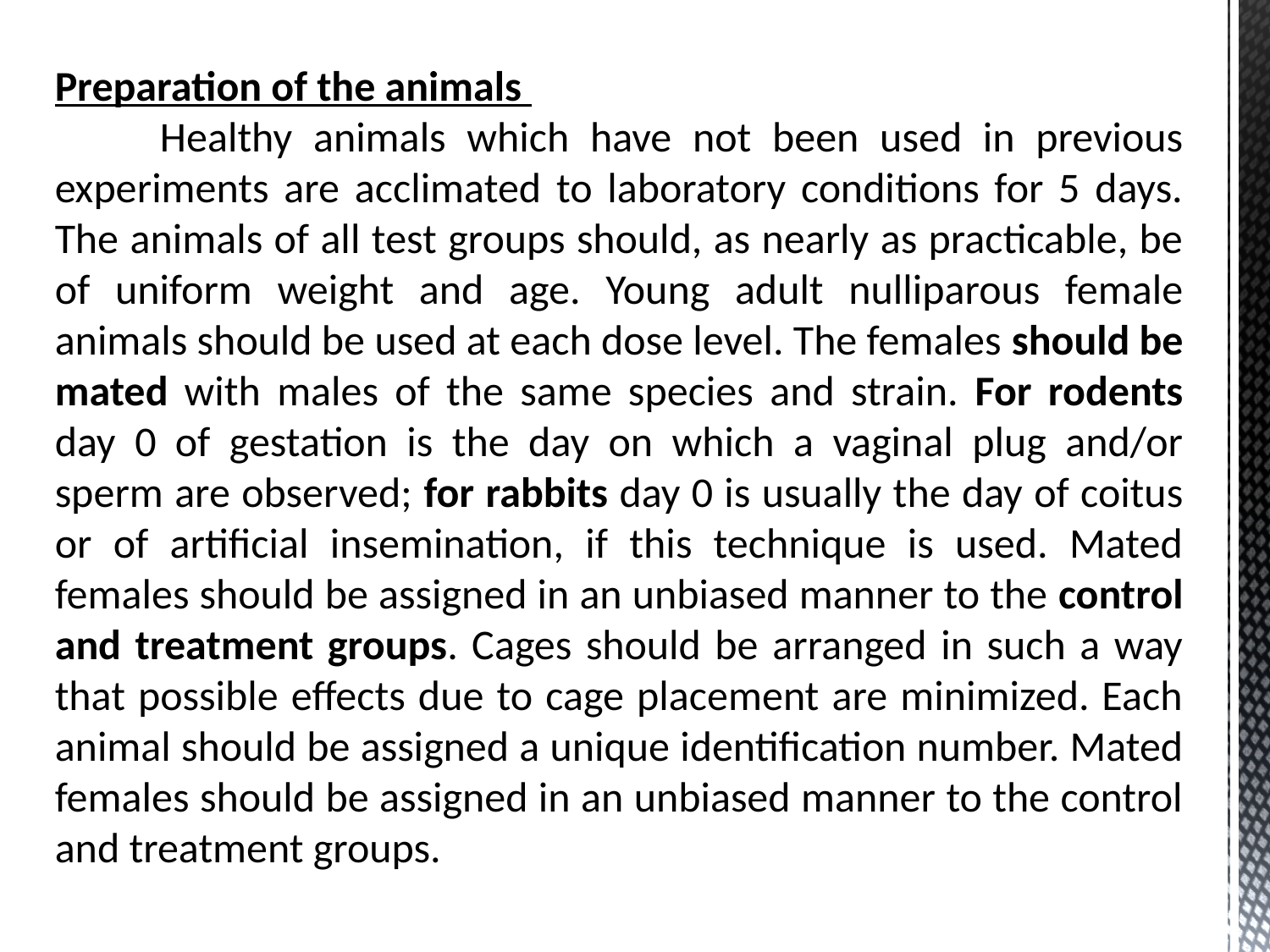

Preparation of the animals
     Healthy animals which have not been used in previous experiments are acclimated to laboratory conditions for 5 days. The animals of all test groups should, as nearly as practicable, be of uniform weight and age. Young adult nulliparous female animals should be used at each dose level. The females should be mated with males of the same species and strain. For rodents day 0 of gestation is the day on which a vaginal plug and/or sperm are observed; for rabbits day 0 is usually the day of coitus or of artificial insemination, if this technique is used. Mated females should be assigned in an unbiased manner to the control and treatment groups. Cages should be arranged in such a way that possible effects due to cage placement are minimized. Each animal should be assigned a unique identification number. Mated females should be assigned in an unbiased manner to the control and treatment groups.